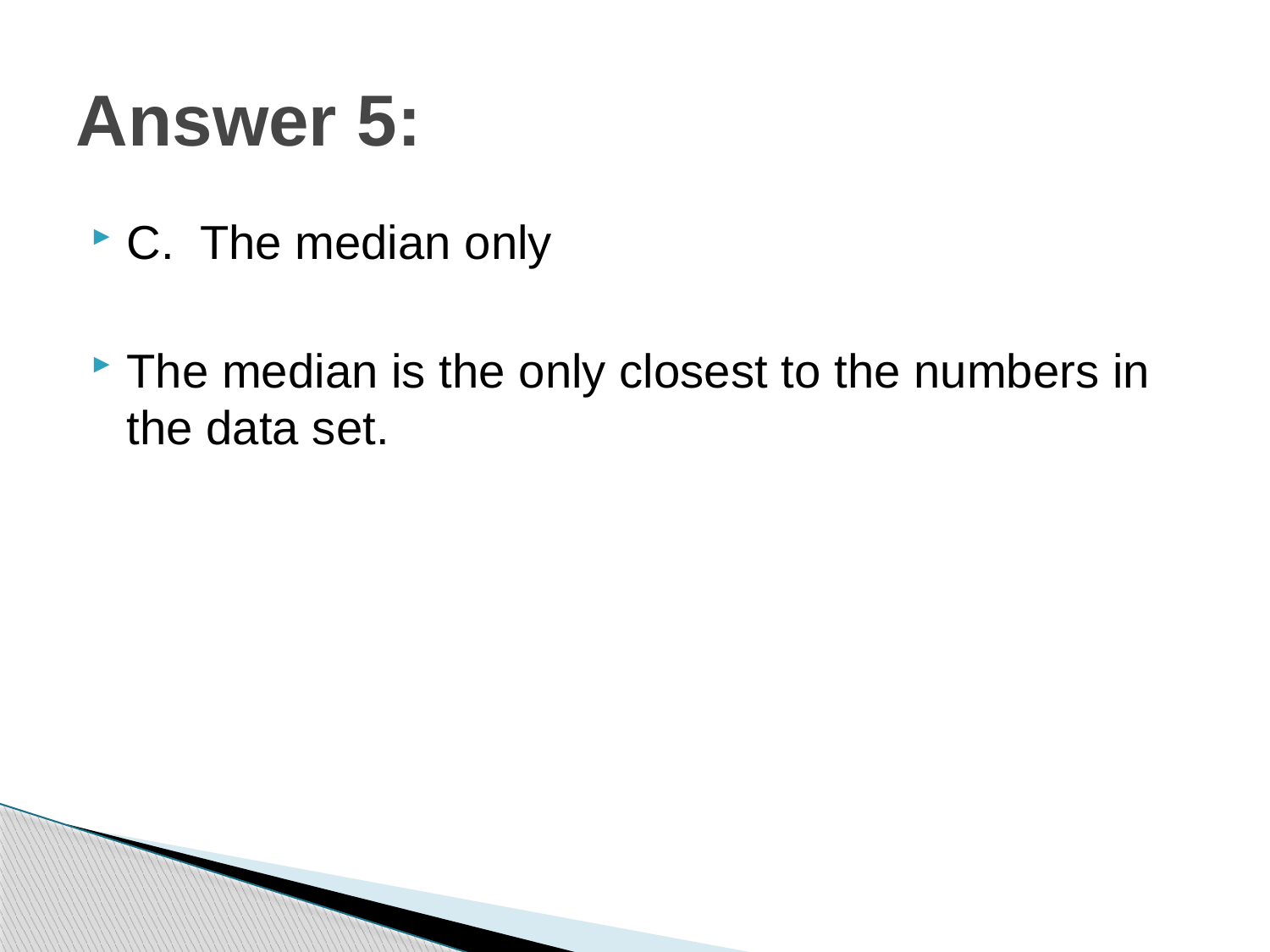

# Answer 5:
C.  The median only

The median is the only closest to the numbers in the data set.